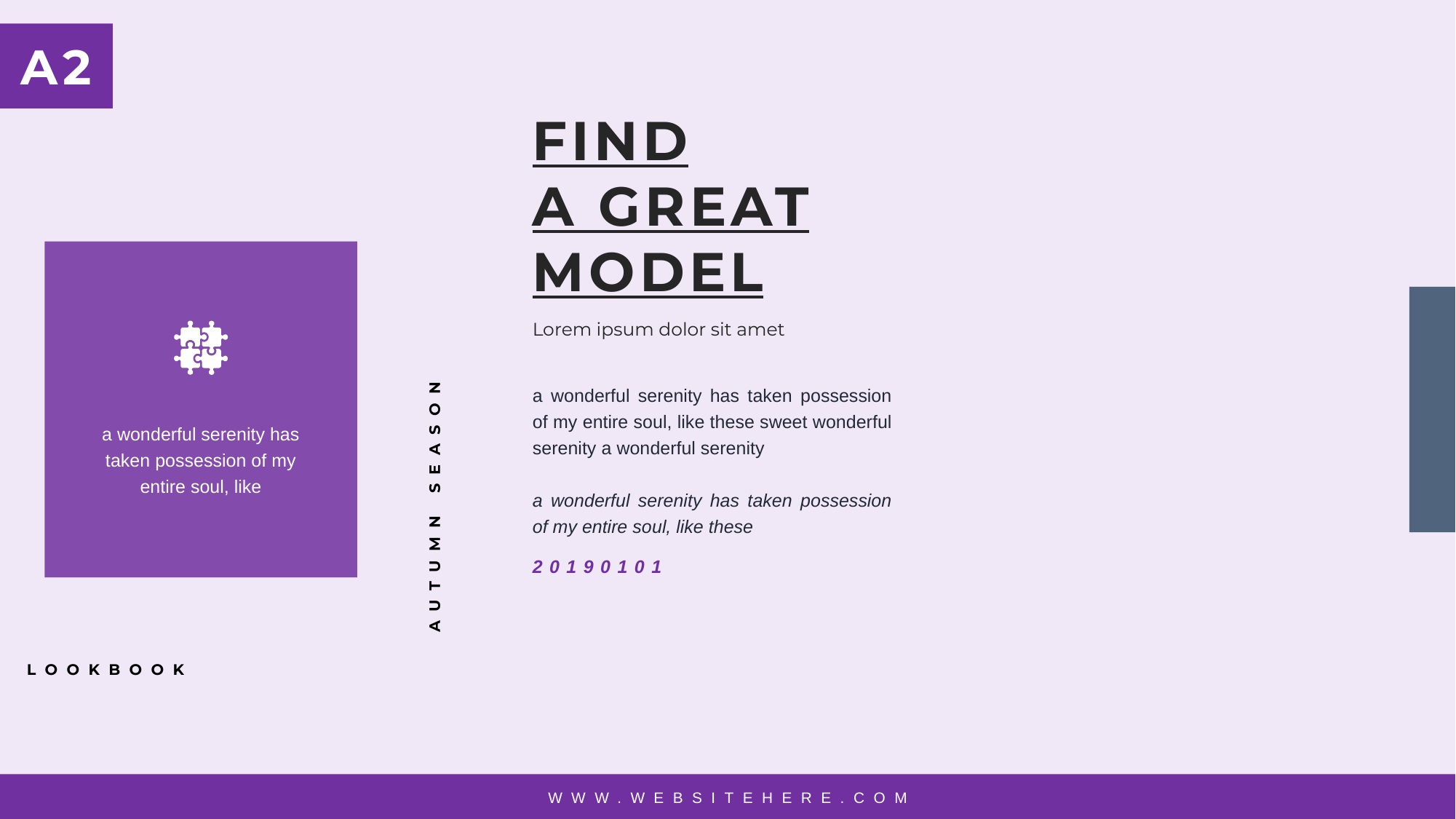

A2

WWW.WEBSITEHERE.COM
FIND
A GREAT
MODEL
Lorem ipsum dolor sit amet

a wonderful serenity has taken possession of my entire soul, like these sweet wonderful serenity a wonderful serenity

a wonderful serenity has taken possession of my entire soul, like these
a wonderful serenity has taken possession of my entire soul, like

AUTUMN SEASON
20190101
LOOKBOOK